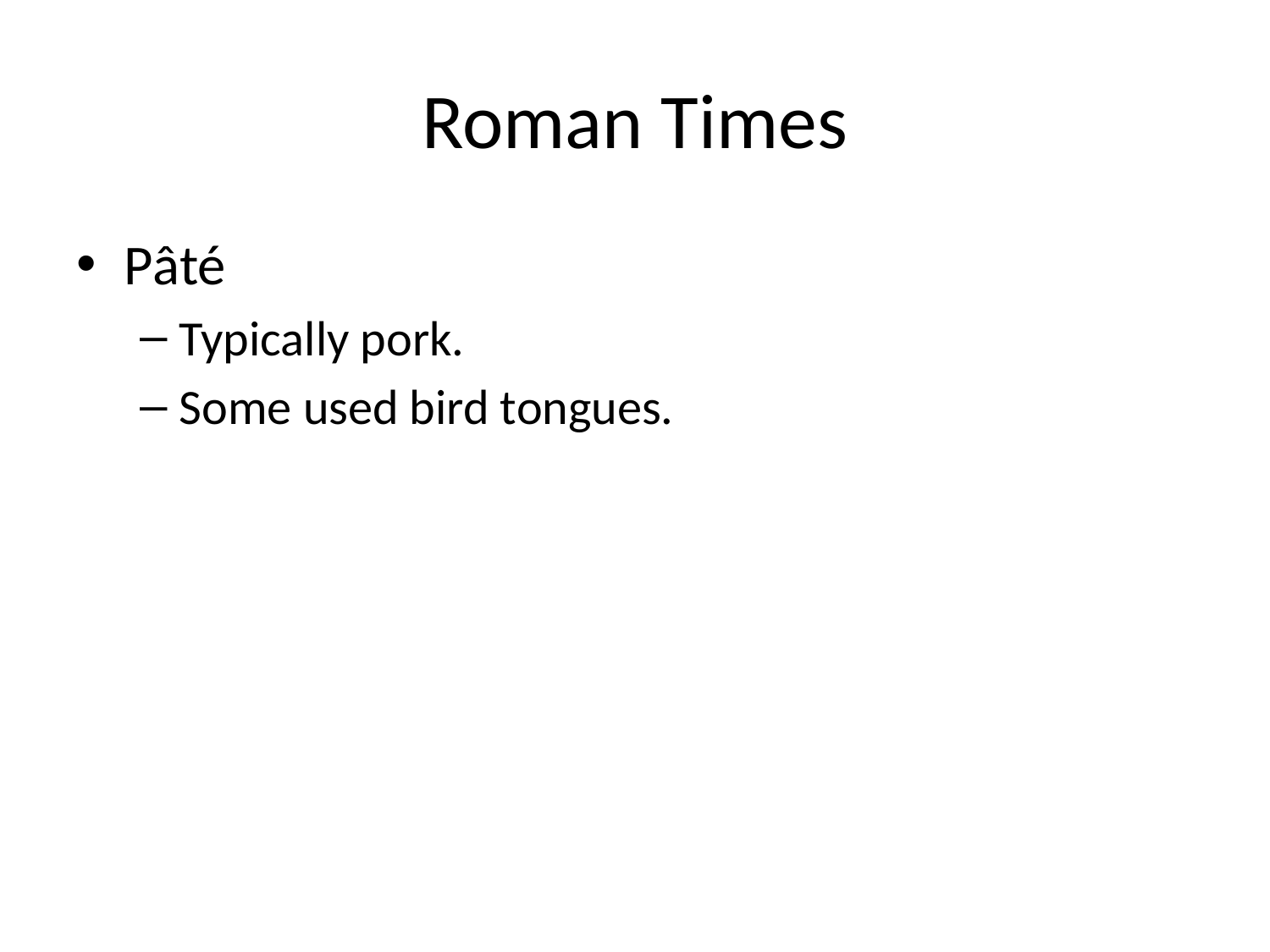

# Roman Times
Pâté
Typically pork.
Some used bird tongues.